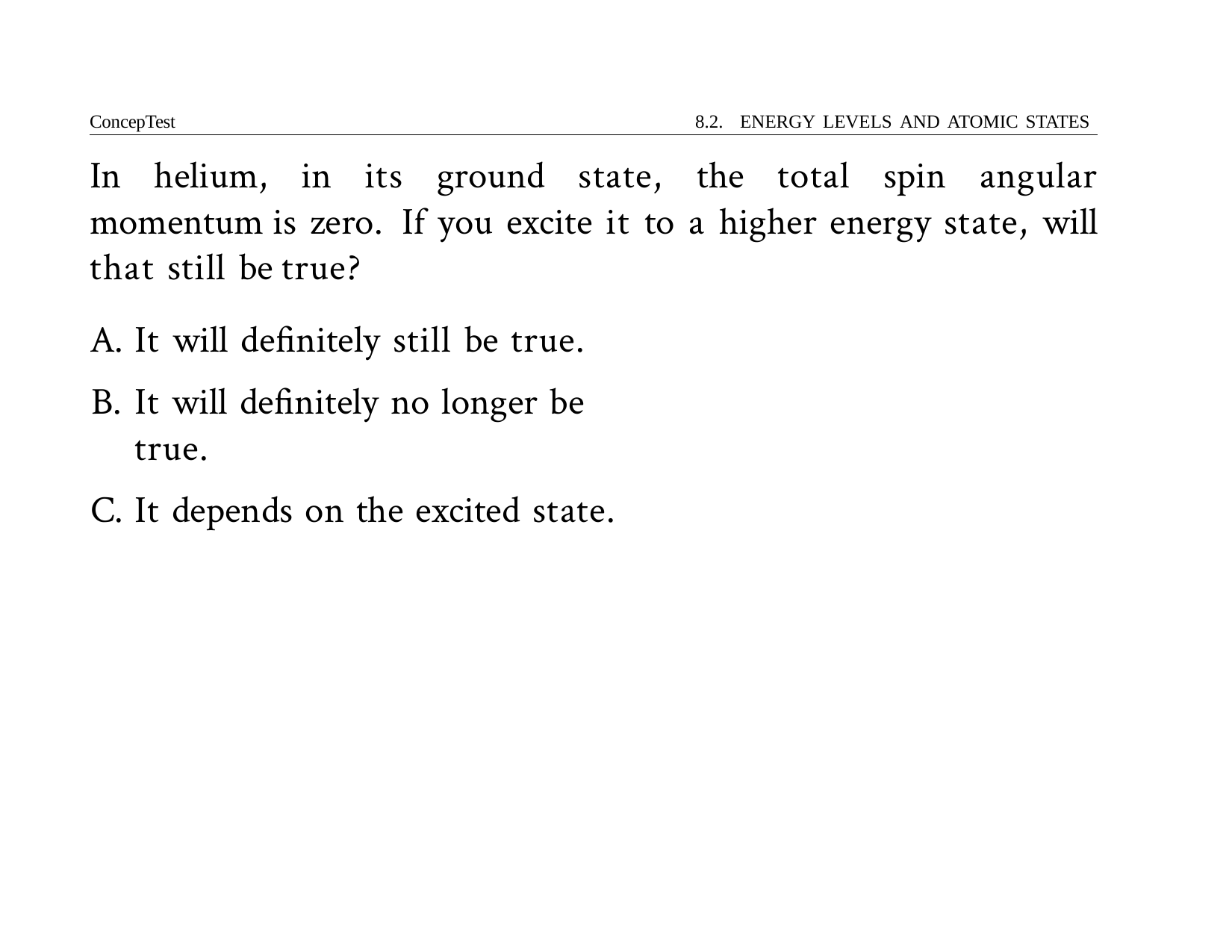

ConcepTest	8.2.  ENERGY LEVELS AND ATOMIC STATES

# In helium, in its ground state, the total spin angular momentum is zero. If you excite it to a higher energy state, will that still be true?
It will definitely still be true.
It will definitely no longer be true.
It depends on the excited state.